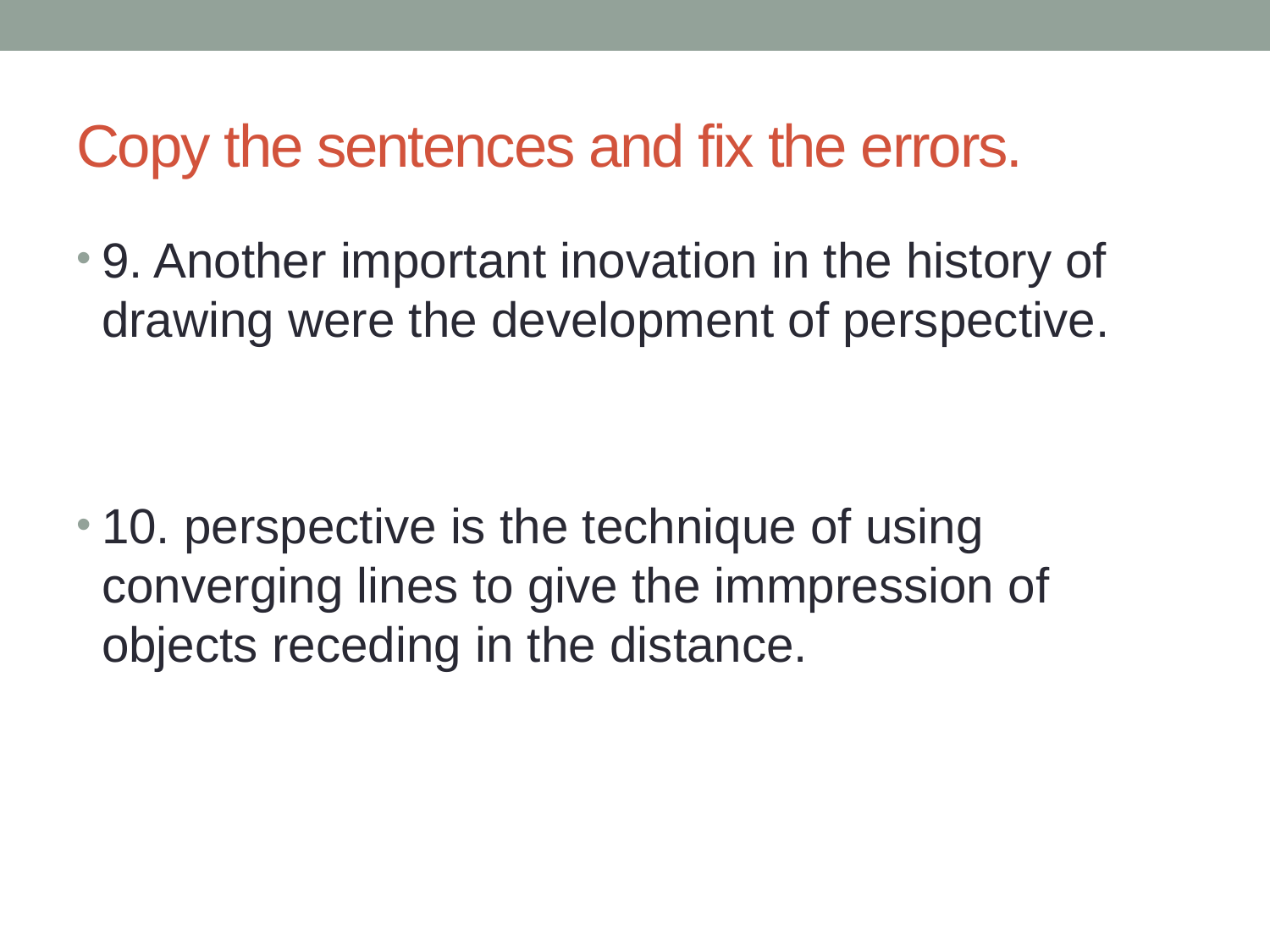

# Copy the sentences and fix the errors.
9. Another important inovation in the history of drawing were the development of perspective.

10. perspective is the technique of using converging lines to give the immpression of objects receding in the distance.